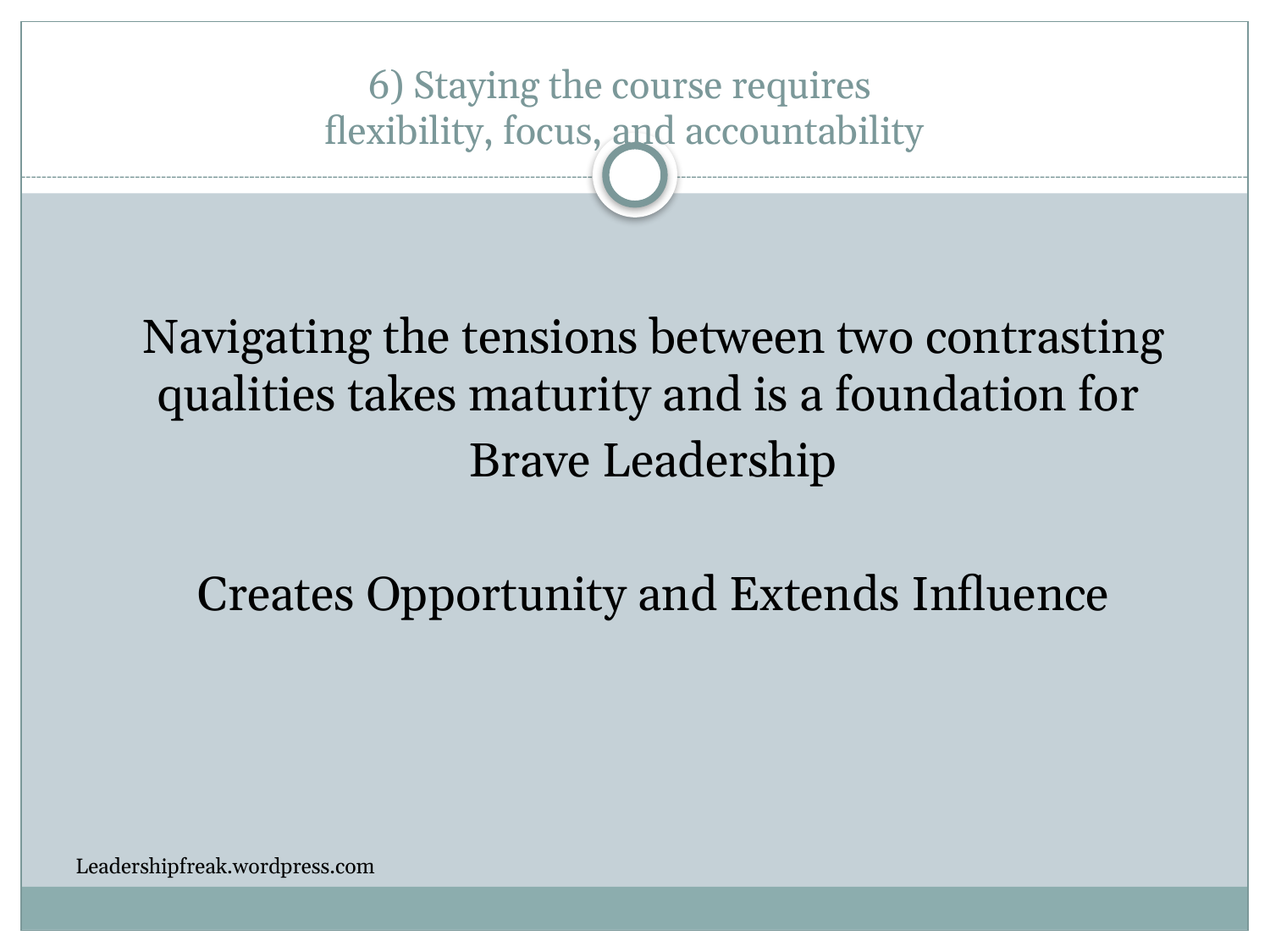

# 6) Staying the course requires flexibility, focus, and accountability

Navigating the tensions between two contrasting qualities takes maturity and is a foundation for
Brave Leadership

Creates Opportunity and Extends Influence

Leadershipfreak.wordpress.com